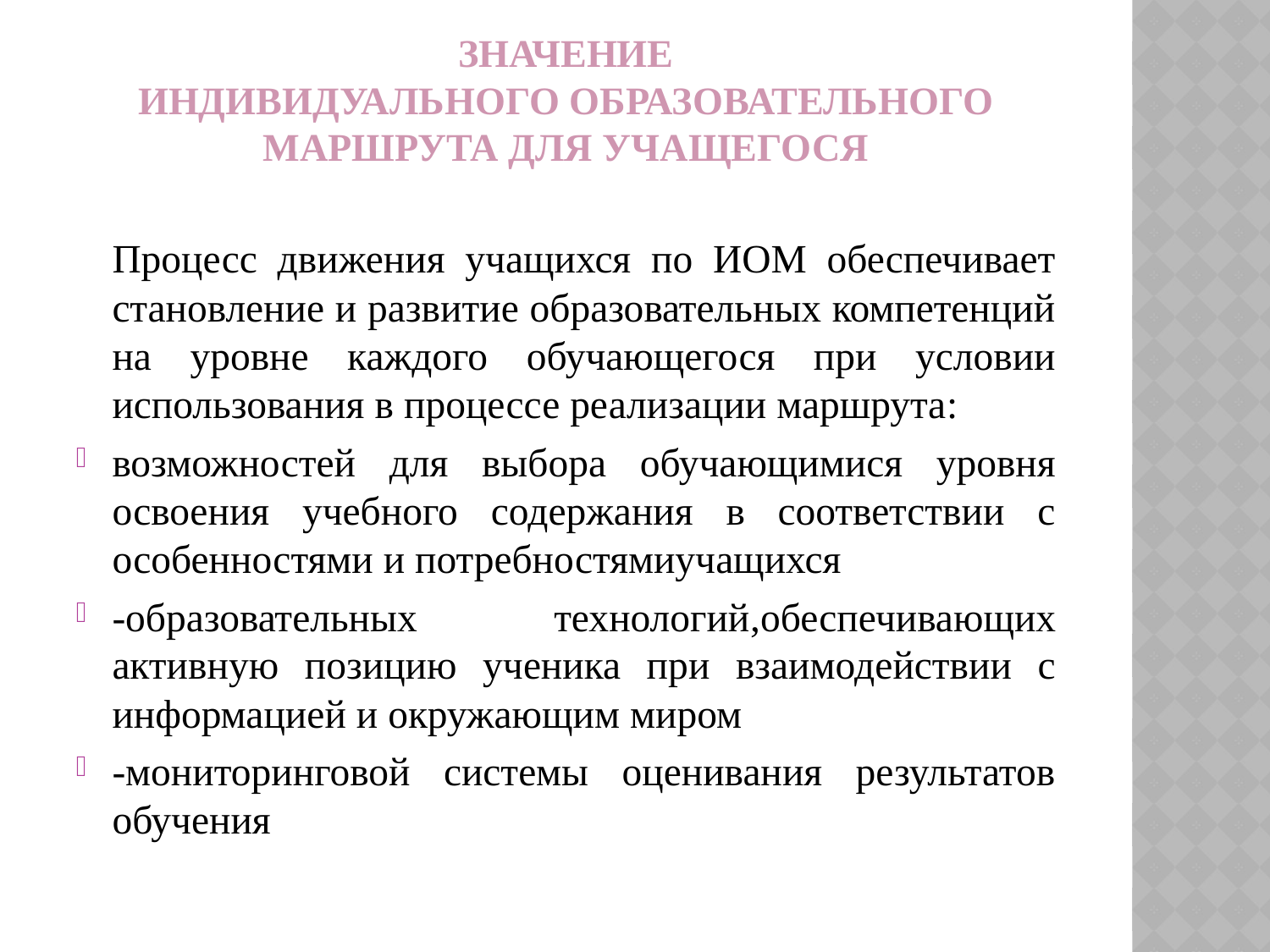

# Значение индивидуального образовательного маршрута для учащегося
	Процесс движения учащихся по ИОМ обеспечивает становление и развитие образовательных компетенций на уровне каждого обучающегося при условии использования в процессе реализации маршрута:
возможностей для выбора обучающимися уровня освоения учебного содержания в соответствии с особенностями и потребностямиучащихся
-образовательных технологий,обеспечивающих активную позицию ученика при взаимодействии с информацией и окружающим миром
-мониторинговой системы оценивания результатов обучения